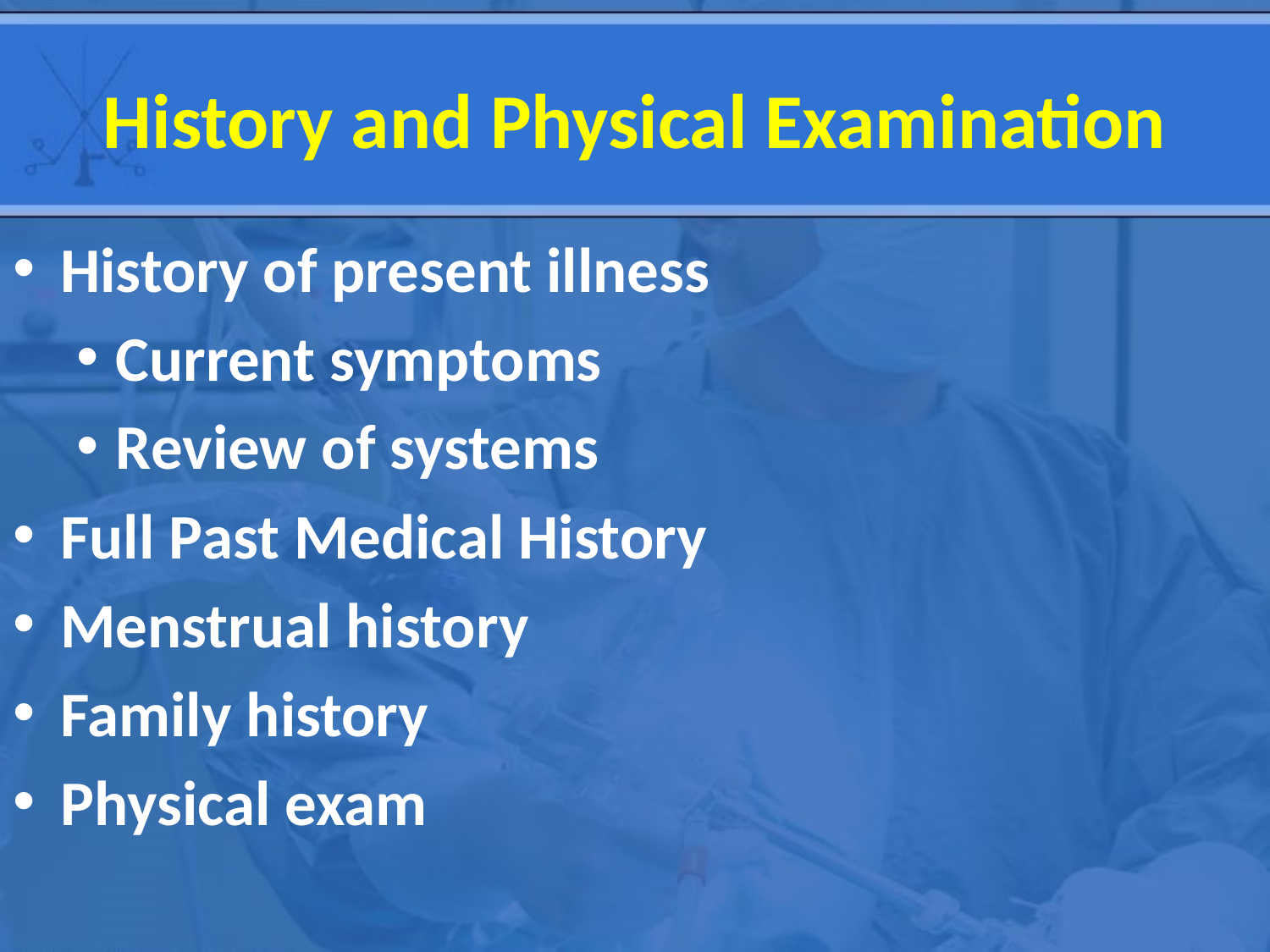

# History and Physical Examination
History of present illness
Current symptoms
Review of systems
Full Past Medical History
Menstrual history
Family history
Physical exam